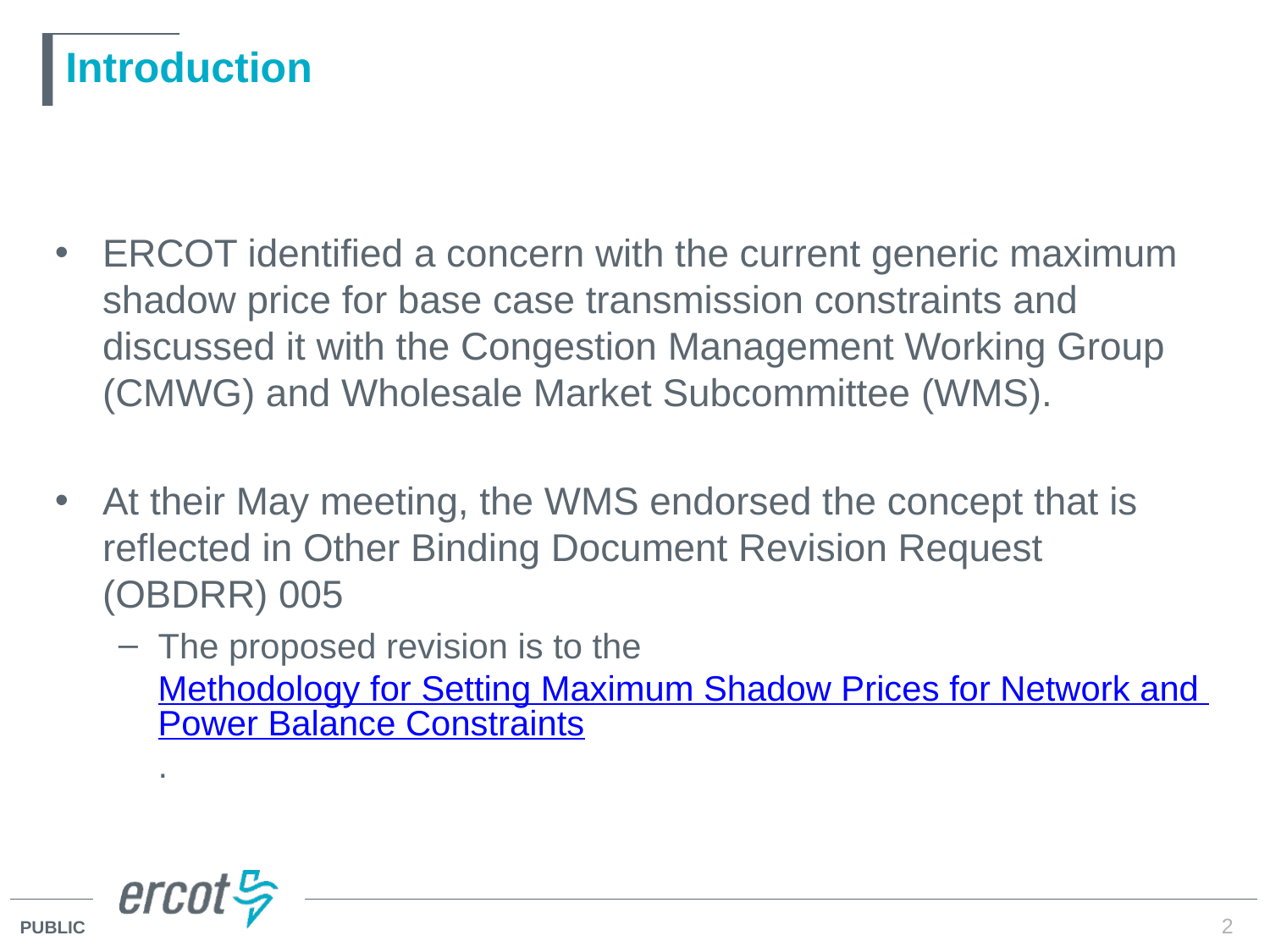

# Introduction
ERCOT identified a concern with the current generic maximum shadow price for base case transmission constraints and discussed it with the Congestion Management Working Group (CMWG) and Wholesale Market Subcommittee (WMS).

At their May meeting, the WMS endorsed the concept that is reflected in Other Binding Document Revision Request (OBDRR) 005
The proposed revision is to the Methodology for Setting Maximum Shadow Prices for Network and Power Balance Constraints.

2